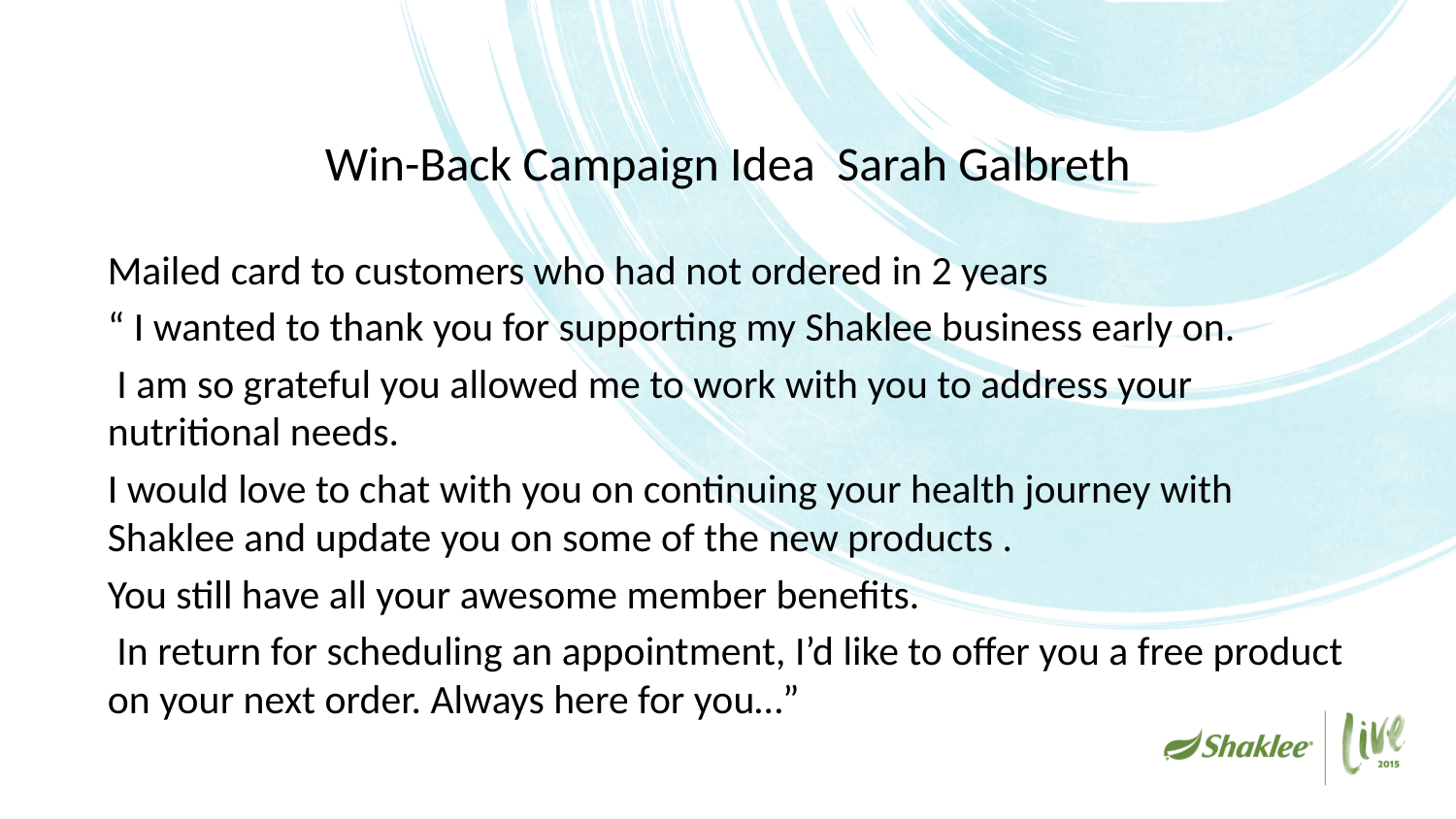

# Win-Back Campaign Idea  Sarah Galbreth
Mailed card to customers who had not ordered in 2 years
“ I wanted to thank you for supporting my Shaklee business early on.
 I am so grateful you allowed me to work with you to address your nutritional needs.
I would love to chat with you on continuing your health journey with Shaklee and update you on some of the new products .
You still have all your awesome member benefits.
 In return for scheduling an appointment, I’d like to offer you a free product on your next order. Always here for you…”